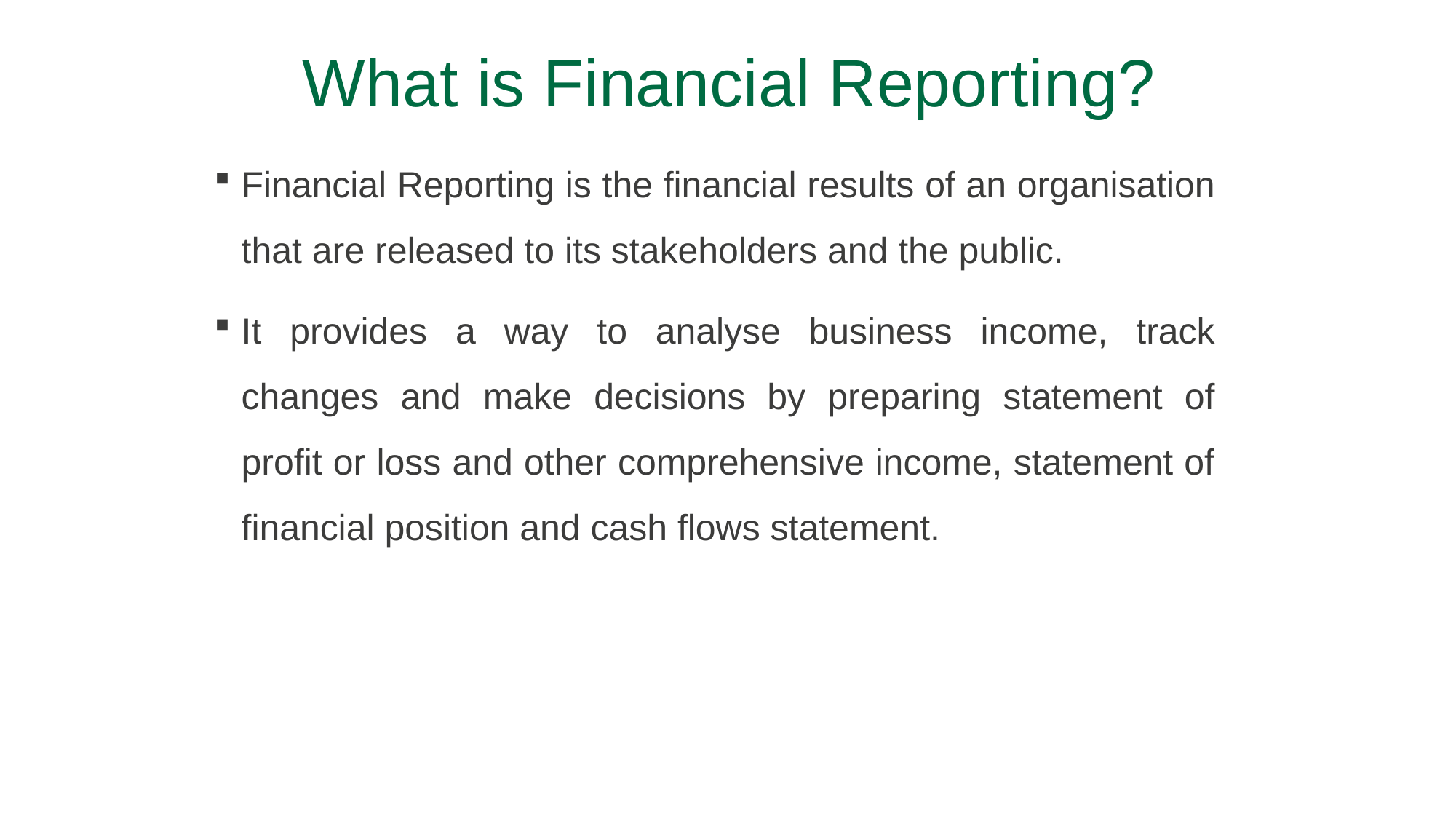

# What is Financial Reporting?
Financial Reporting is the financial results of an organisation that are released to its stakeholders and the public.
It provides a way to analyse business income, track changes and make decisions by preparing statement of profit or loss and other comprehensive income, statement of financial position and cash flows statement.